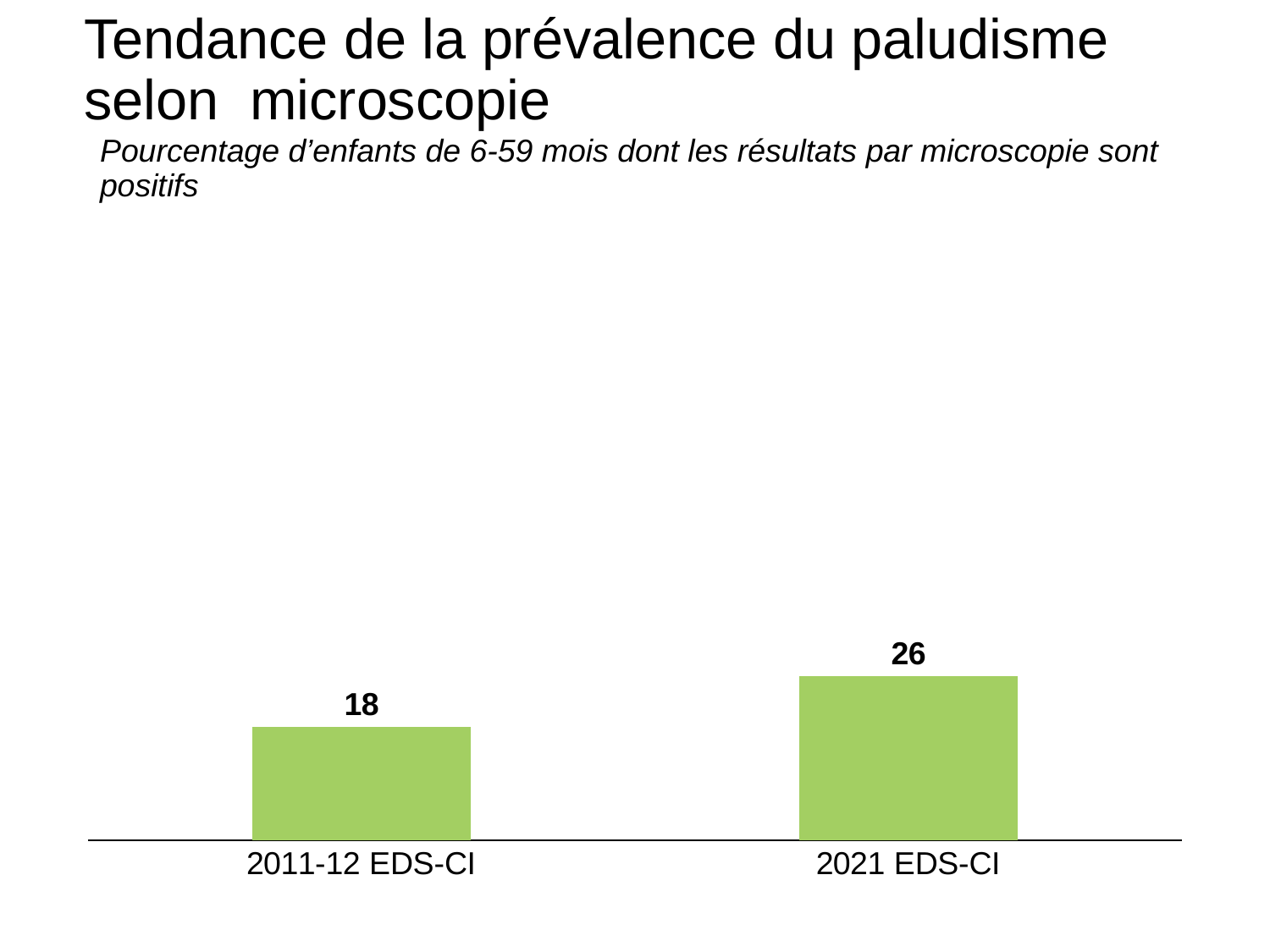

# Tendance de la prévalence du paludisme selon  microscopie
Pourcentage d’enfants de 6-59 mois dont les résultats par microscopie sont positifs

### Chart

| Category | Microscopie |
|---|---|
| 2011-12 EDS-CI | 18.0 |
| 2021 EDS-CI | 26.0 |